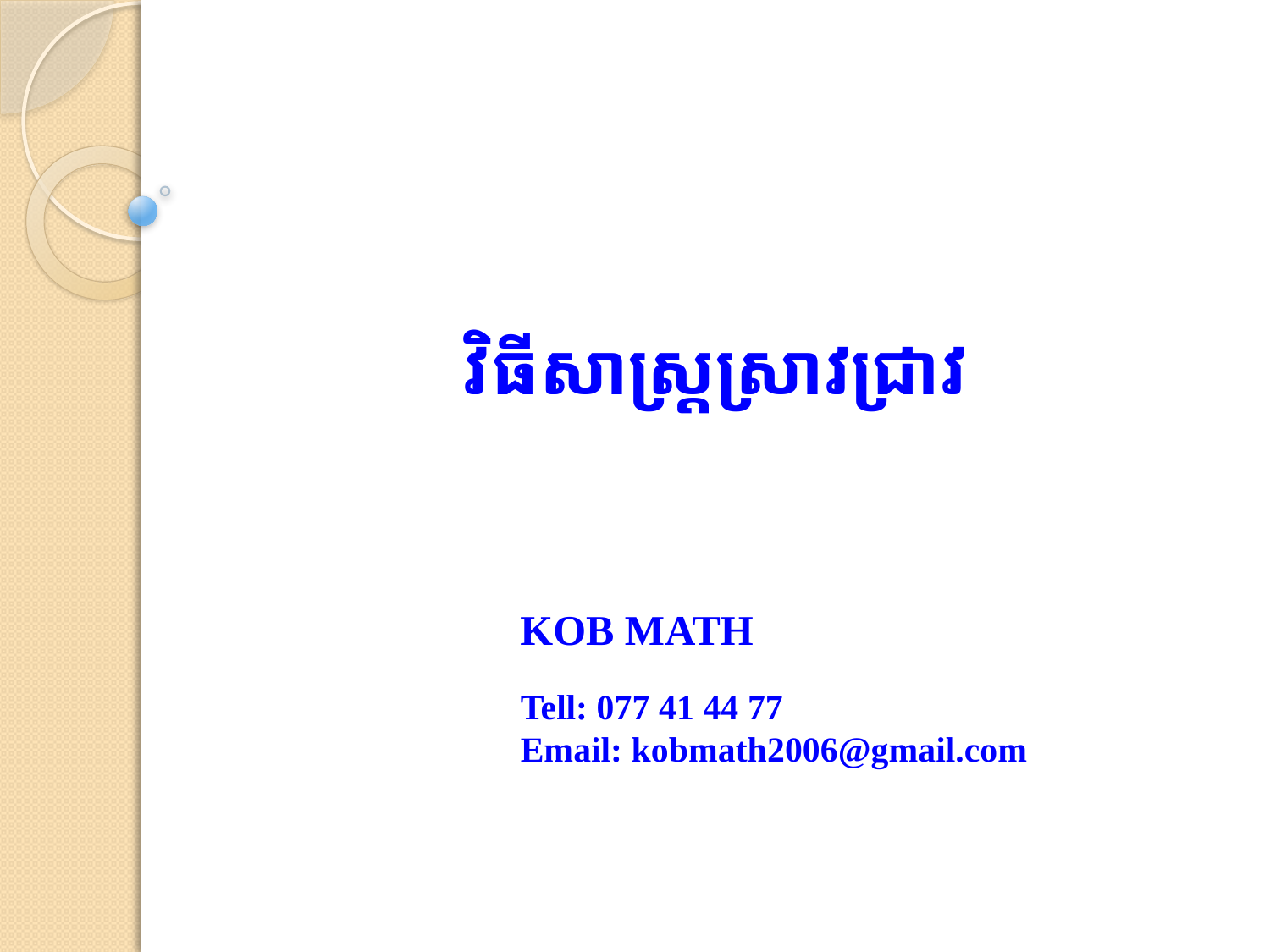

# វិធីសាស្រ្តស្រាវជ្រាវ
KOB MATH
Tell: 077 41 44 77
Email: kobmath2006@gmail.com